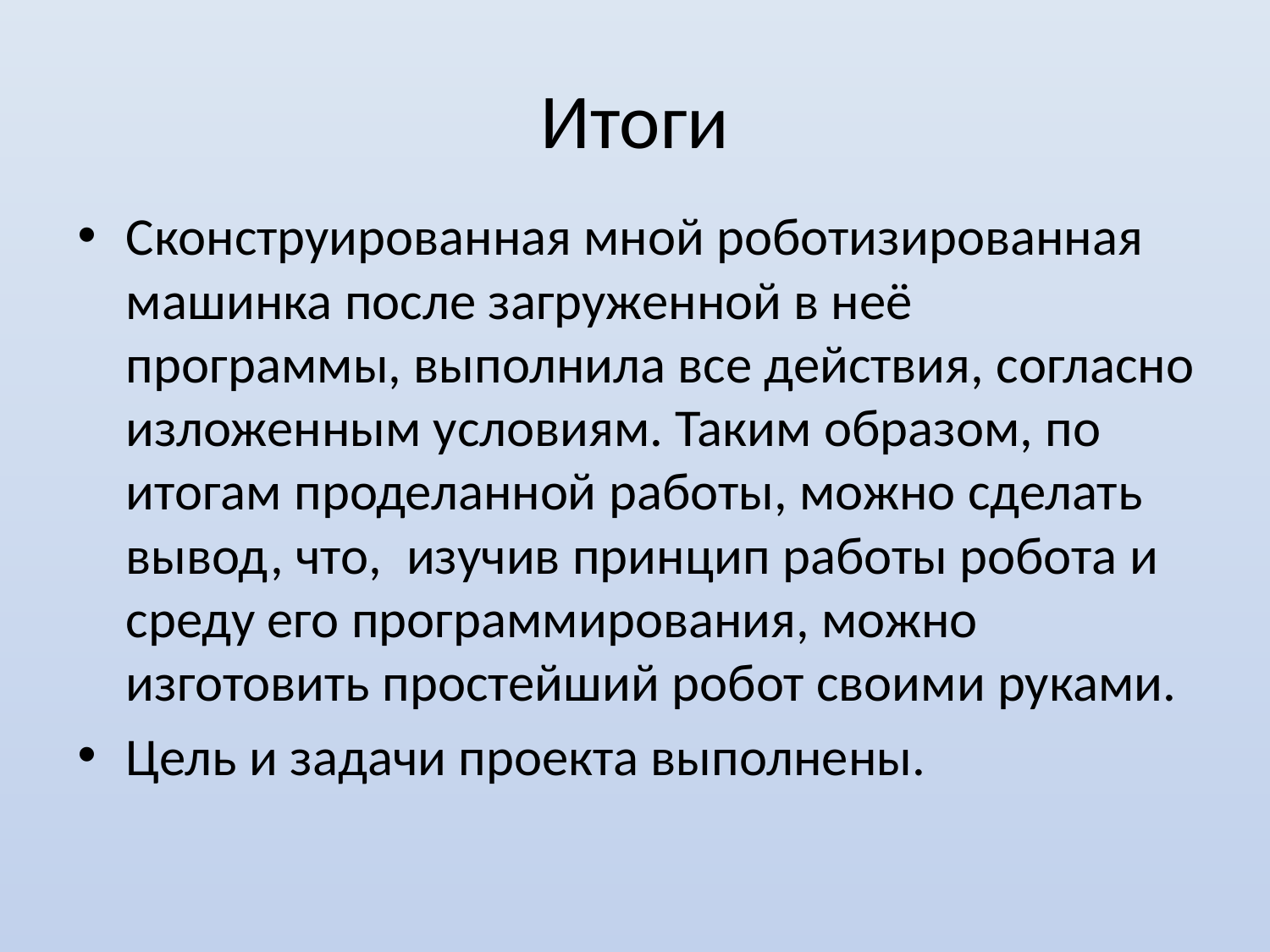

# Итоги
Сконструированная мной роботизированная машинка после загруженной в неё программы, выполнила все действия, согласно изложенным условиям. Таким образом, по итогам проделанной работы, можно сделать вывод, что,  изучив принцип работы робота и среду его программирования, можно изготовить простейший робот своими руками.
Цель и задачи проекта выполнены.